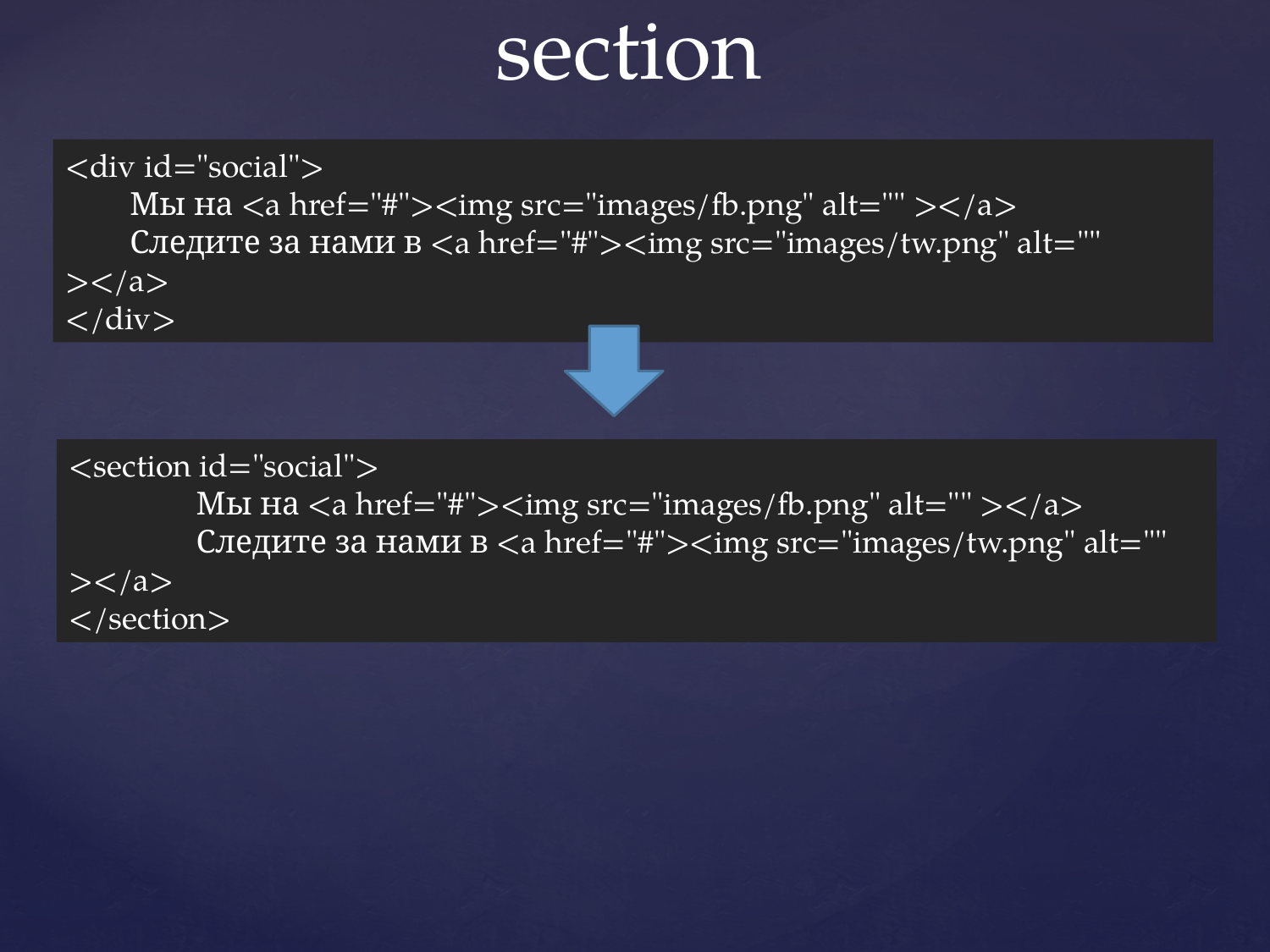

# section
<div id="social">
        Мы на <a href="#"><img src="images/fb.png" alt="" ></a>
        Следите за нами в <a href="#"><img src="images/tw.png" alt="" ></a>
</div>

<section id="social">
    	Мы на <a href="#"><img src="images/fb.png" alt="" ></a>
        	Следите за нами в <a href="#"><img src="images/tw.png" alt="" ></a>
</section>